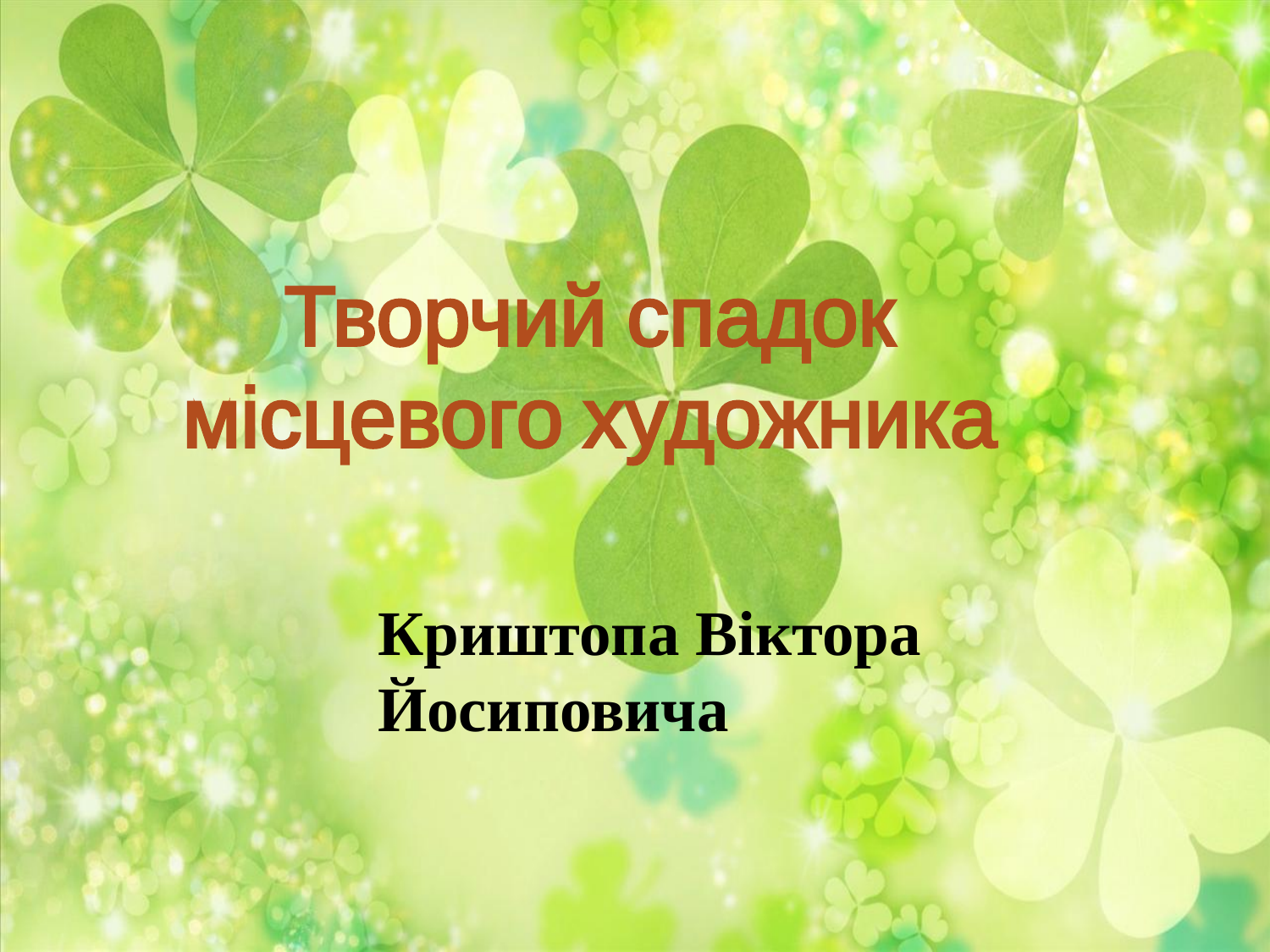

# Творчий спадок місцевого художника
Криштопа Віктора Йосиповича